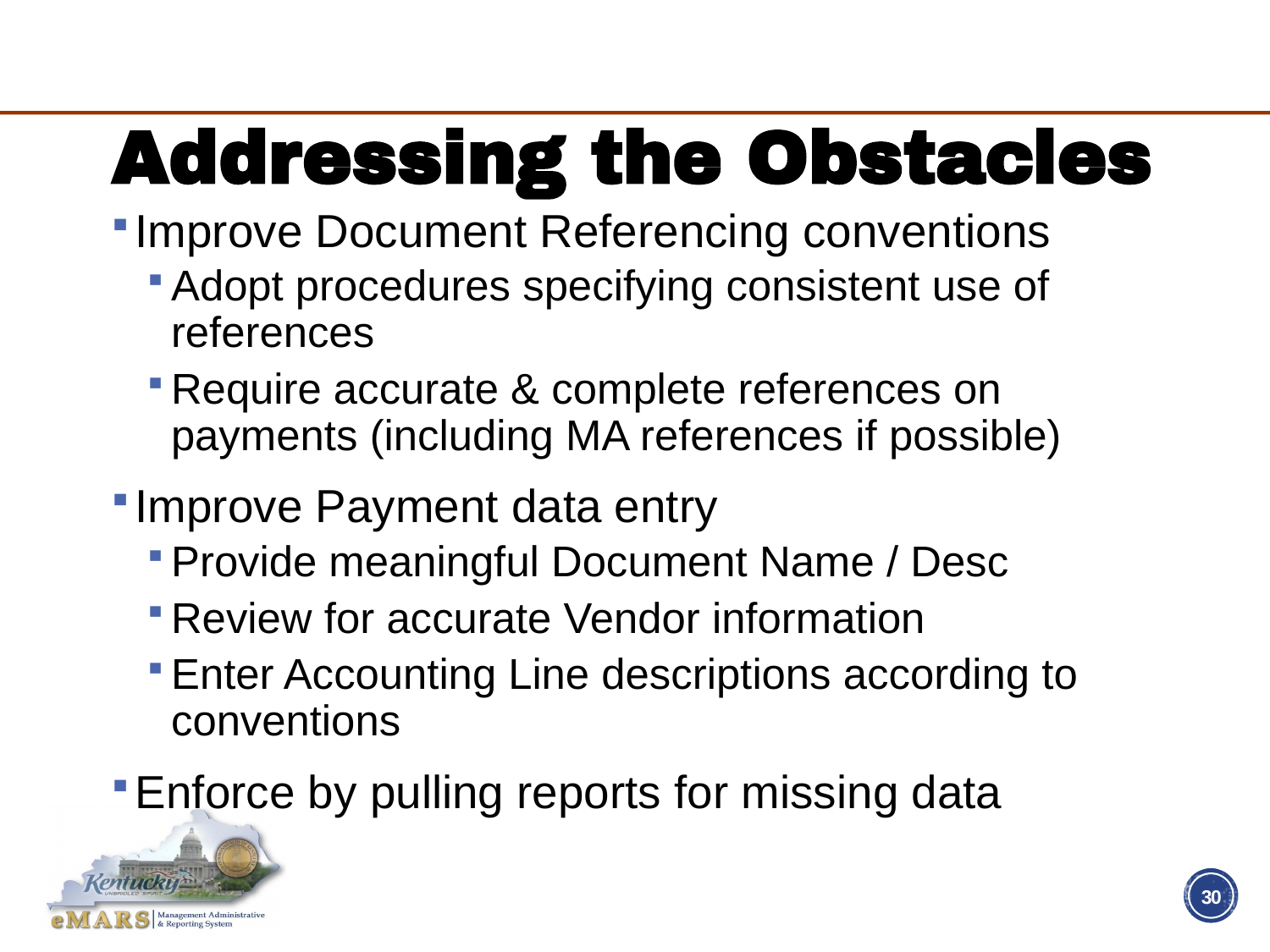

# Addressing the Obstacles
Improve Document Referencing conventions
Adopt procedures specifying consistent use of references
Require accurate & complete references on payments (including MA references if possible)
Improve Payment data entry
Provide meaningful Document Name / Desc
Review for accurate Vendor information
Enter Accounting Line descriptions according to conventions
Enforce by pulling reports for missing data

30